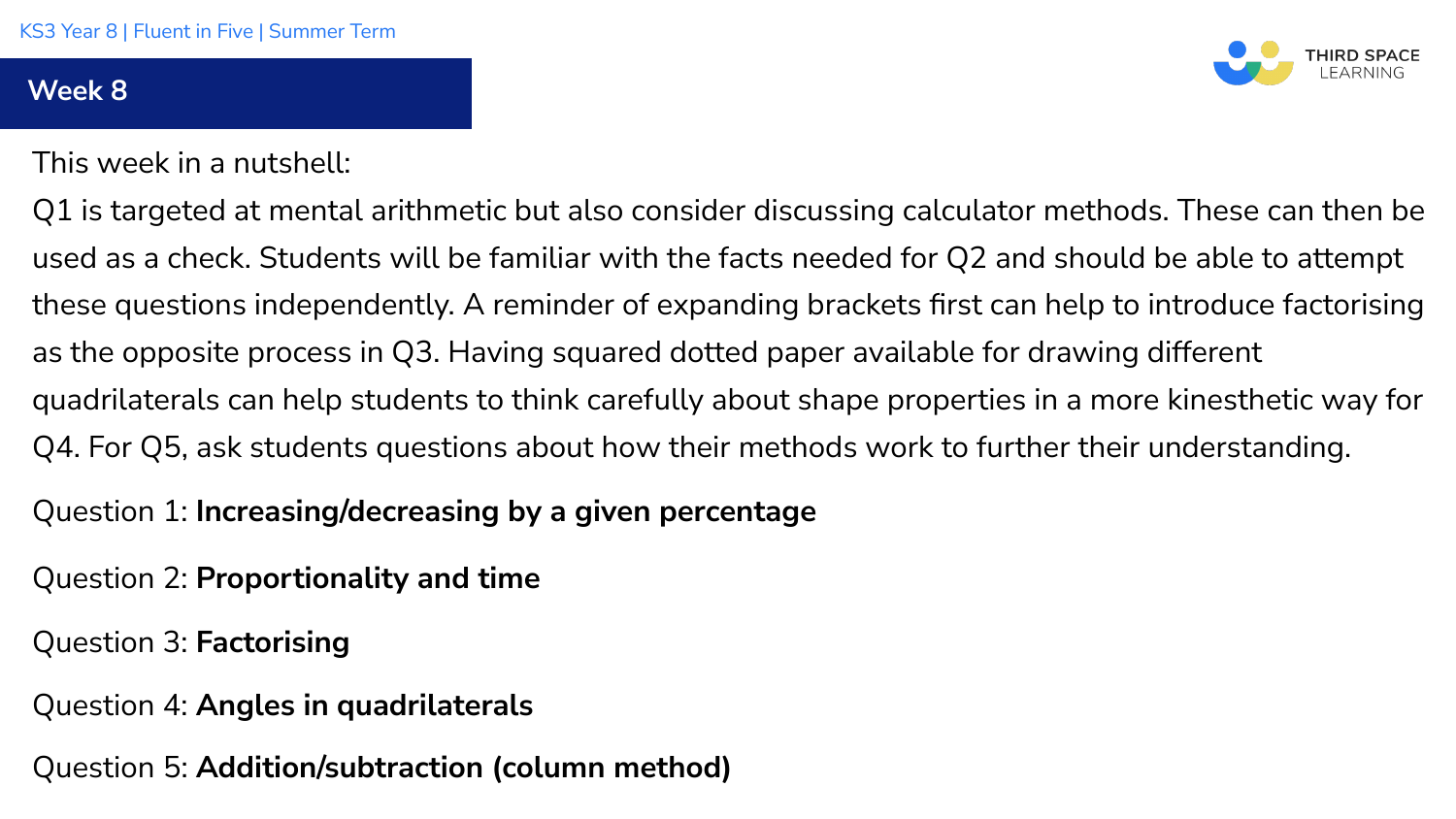

Week 8
| This week in a nutshell: Q1 is targeted at mental arithmetic but also consider discussing calculator methods. These can then be used as a check. Students will be familiar with the facts needed for Q2 and should be able to attempt these questions independently. A reminder of expanding brackets first can help to introduce factorising as the opposite process in Q3. Having squared dotted paper available for drawing different quadrilaterals can help students to think carefully about shape properties in a more kinesthetic way for Q4. For Q5, ask students questions about how their methods work to further their understanding. |
| --- |
| Question 1: Increasing/decreasing by a given percentage |
| Question 2: Proportionality and time |
| Question 3: Factorising |
| Question 4: Angles in quadrilaterals |
| Question 5: Addition/subtraction (column method) |